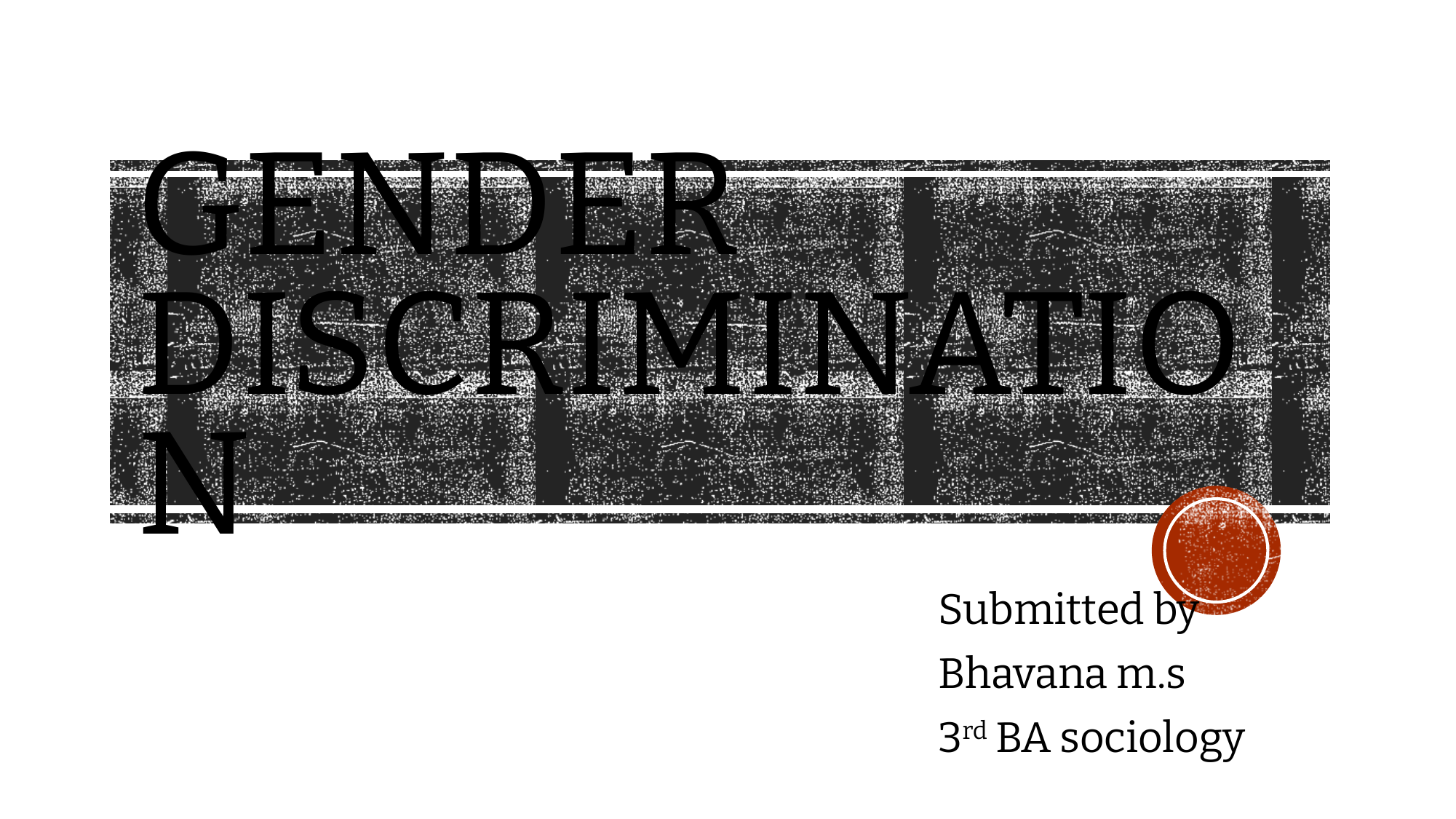

# Gender discrimination
Submitted by
Bhavana m.s
3rd BA sociology